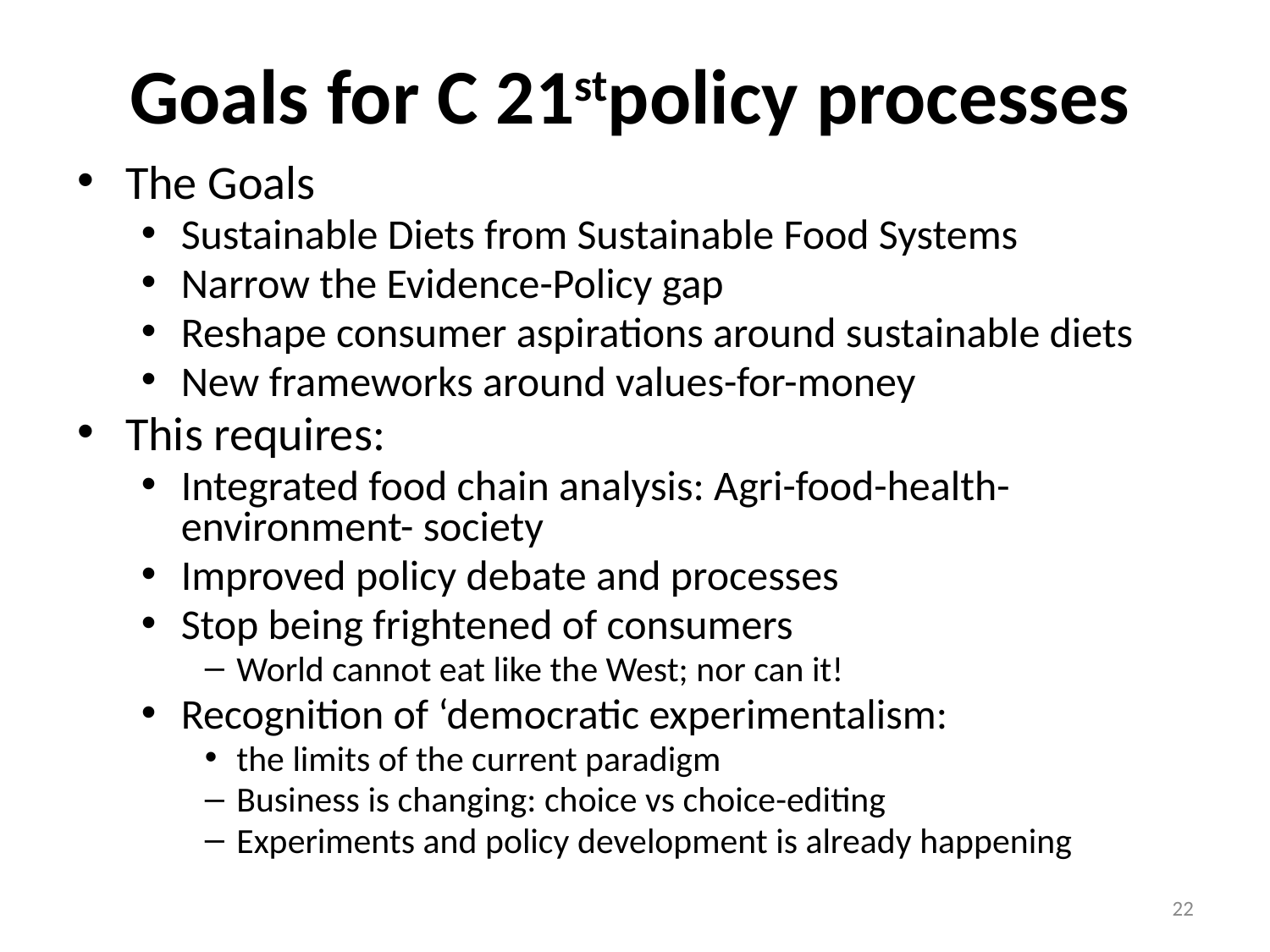

# Goals for C 21stpolicy processes
The Goals
Sustainable Diets from Sustainable Food Systems
Narrow the Evidence-Policy gap
Reshape consumer aspirations around sustainable diets
New frameworks around values-for-money
This requires:
Integrated food chain analysis: Agri-food-health-environment- society
Improved policy debate and processes
Stop being frightened of consumers
World cannot eat like the West; nor can it!
Recognition of ‘democratic experimentalism:
the limits of the current paradigm
Business is changing: choice vs choice-editing
Experiments and policy development is already happening

22